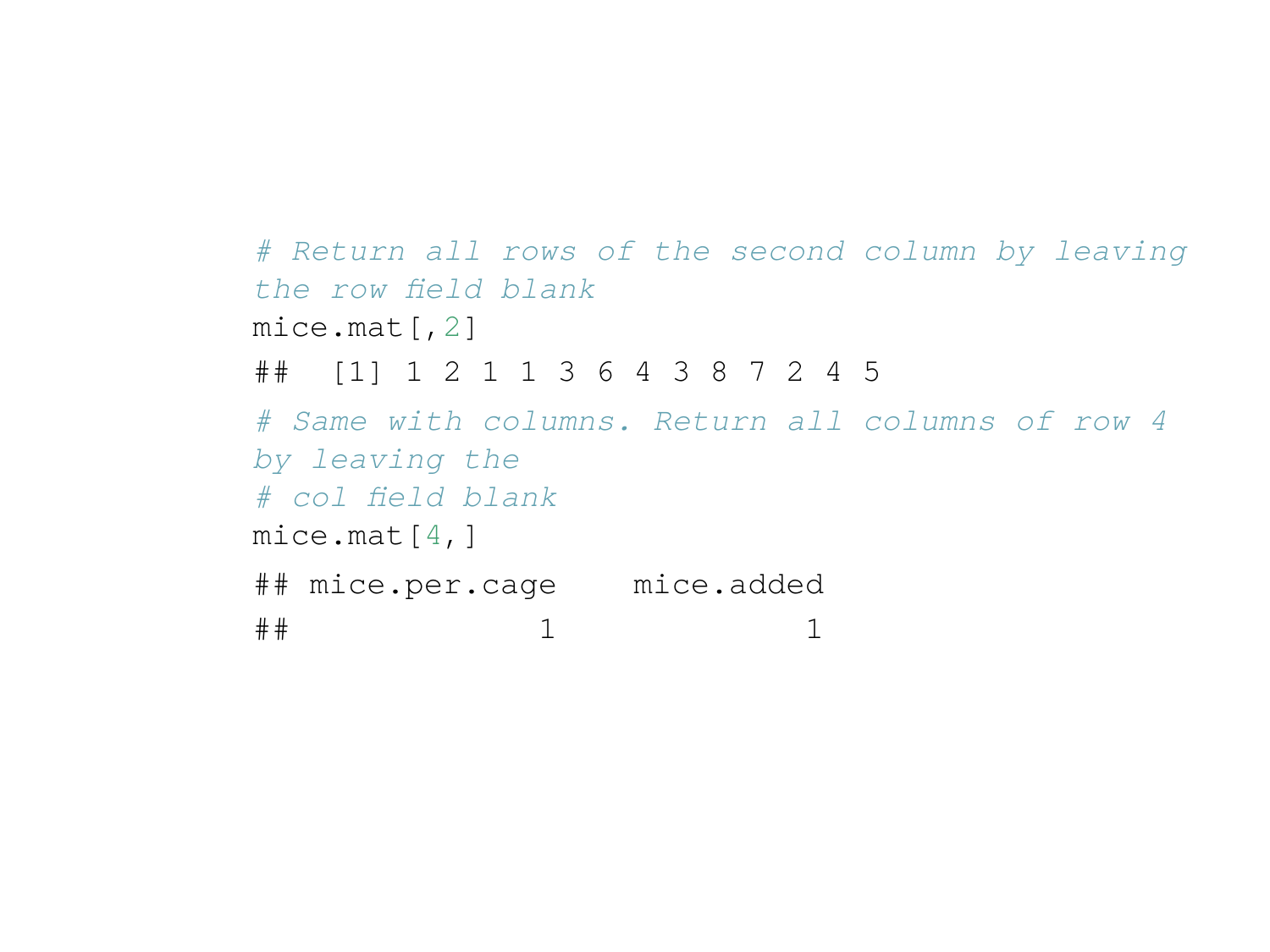

# Return all rows of the second column by leaving the row field blank mice.mat[,2]
##  [1] 1 2 1 1 3 6 4 3 8 7 2 4 5
# Same with columns. Return all columns of row 4 by leaving the # col field blank mice.mat[4,]
## mice.per.cage    mice.added
##             1             1